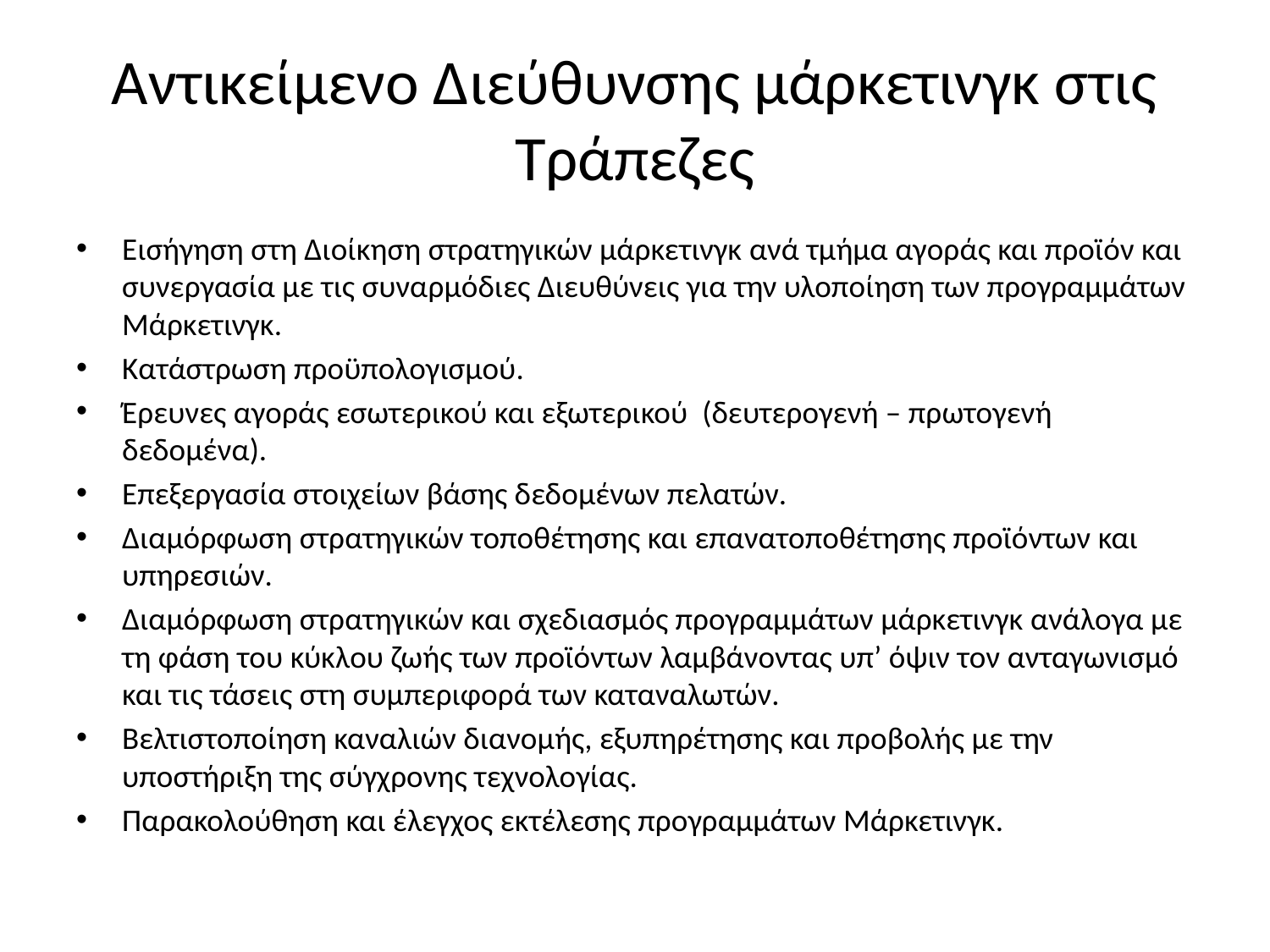

# Αντικείμενο Διεύθυνσης μάρκετινγκ στις Τράπεζες
Εισήγηση στη Διοίκηση στρατηγικών μάρκετινγκ ανά τμήμα αγοράς και προϊόν και συνεργασία με τις συναρμόδιες Διευθύνεις για την υλοποίηση των προγραμμάτων Μάρκετινγκ.
Κατάστρωση προϋπολογισμού.
Έρευνες αγοράς εσωτερικού και εξωτερικού  (δευτερογενή – πρωτογενή δεδομένα).
Επεξεργασία στοιχείων βάσης δεδομένων πελατών.
Διαμόρφωση στρατηγικών τοποθέτησης και επανατοποθέτησης προϊόντων και υπηρεσιών.
Διαμόρφωση στρατηγικών και σχεδιασμός προγραμμάτων μάρκετινγκ ανάλογα με τη φάση του κύκλου ζωής των προϊόντων λαμβάνοντας υπ’ όψιν τον ανταγωνισμό και τις τάσεις στη συμπεριφορά των καταναλωτών.
Βελτιστοποίηση καναλιών διανομής, εξυπηρέτησης και προβολής με την υποστήριξη της σύγχρονης τεχνολογίας.
Παρακολούθηση και έλεγχος εκτέλεσης προγραμμάτων Μάρκετινγκ.